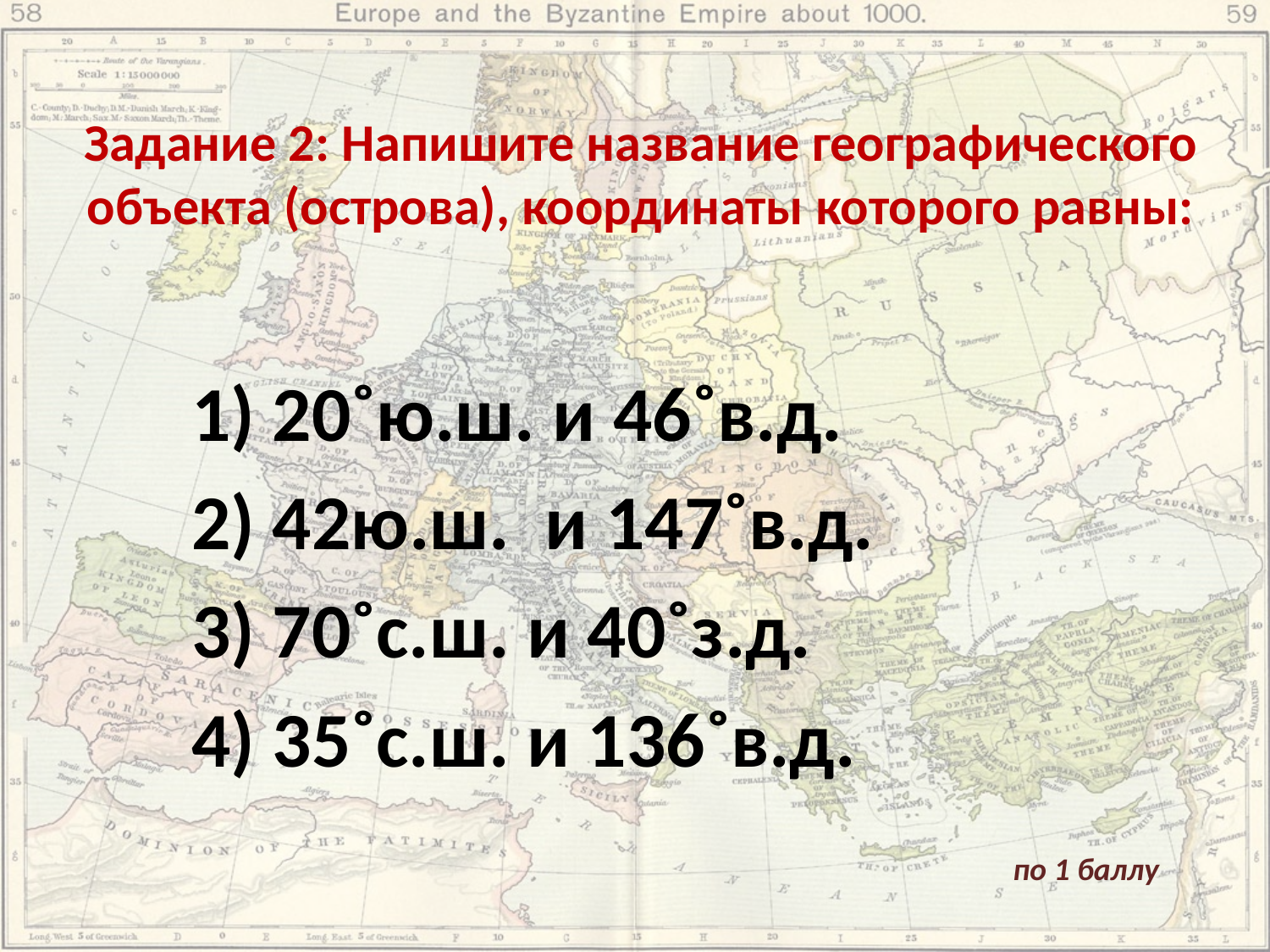

# Задание 2: Напишите название географического объекта (острова), координаты которого равны:
1) 20˚ю.ш. и 46˚в.д.
2) 42ю.ш.  и 147˚в.д.
3) 70˚с.ш. и 40˚з.д.
4) 35˚с.ш. и 136˚в.д.

по 1 баллу